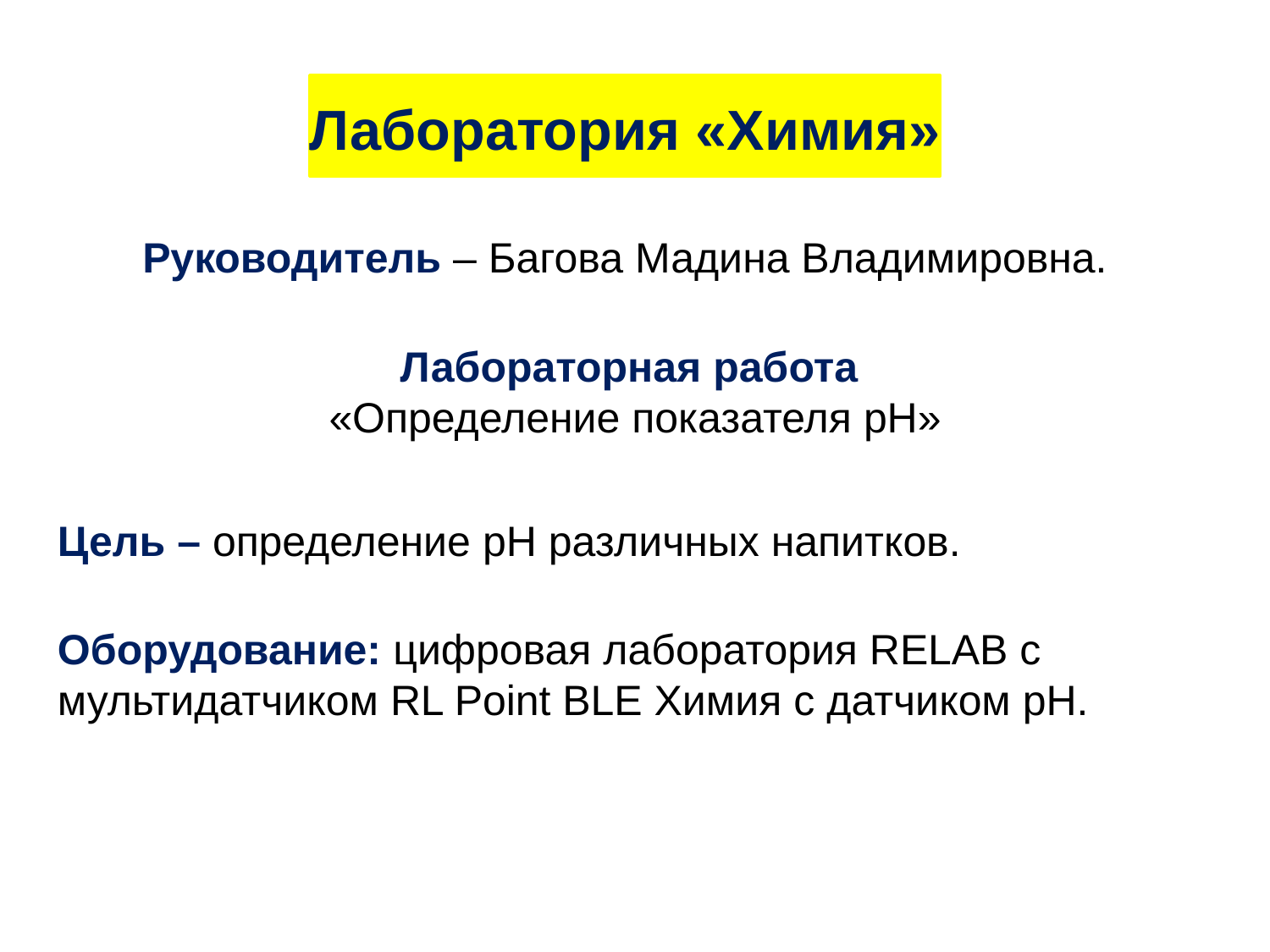

Лаборатория «Химия»
Руководитель – Багова Мадина Владимировна.
Лабораторная работа
«Определение показателя pH»
Цель – определение pH различных напитков.
Оборудование: цифровая лаборатория RELAB с мультидатчиком RL Point BLE Химия с датчиком pH.